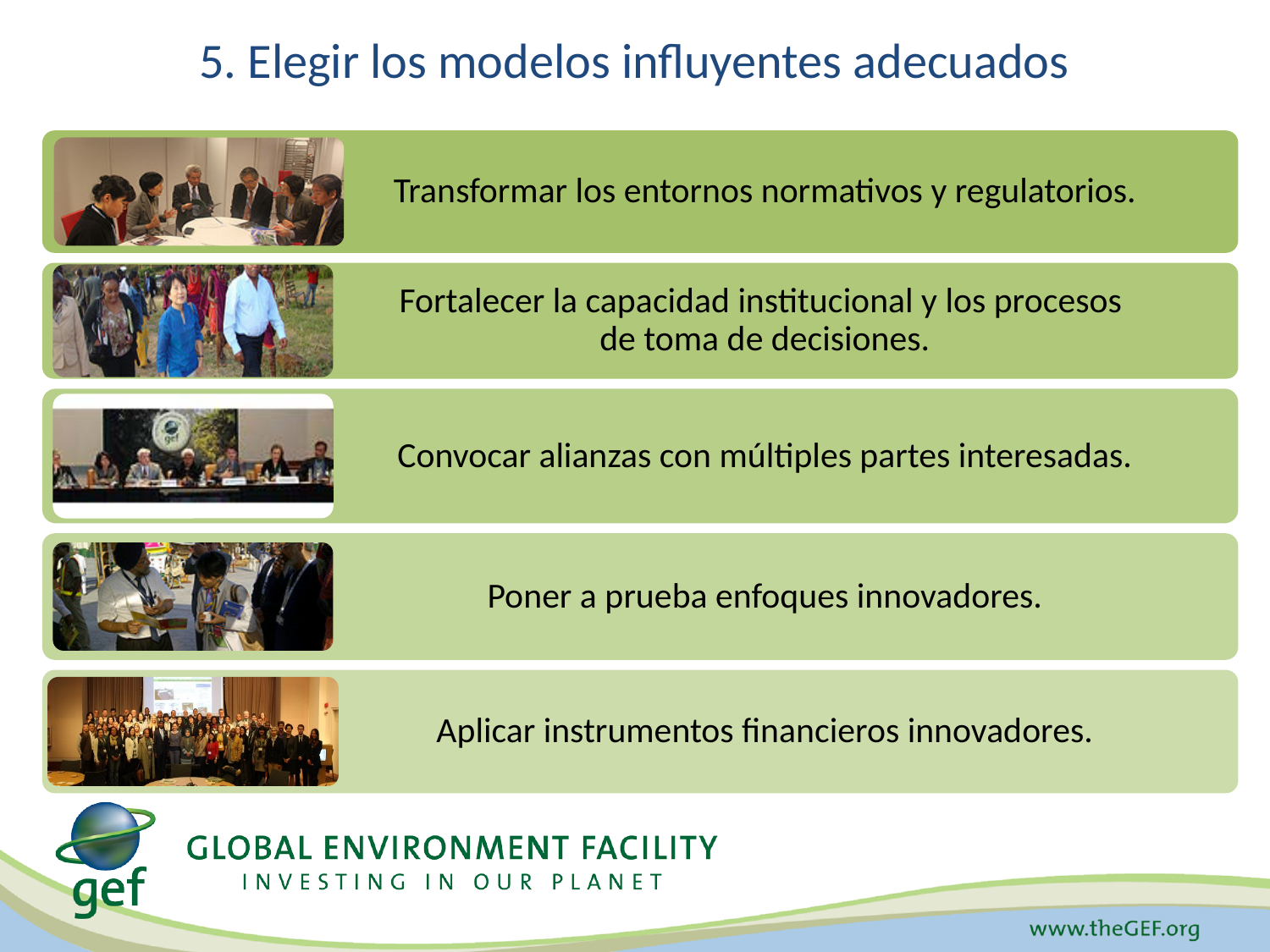

# 5. Elegir los modelos influyentes adecuados
Transformar los entornos normativos y regulatorios.
Fortalecer la capacidad institucional y los procesos
de toma de decisiones.
Convocar alianzas con múltiples partes interesadas.
Poner a prueba enfoques innovadores.
Aplicar instrumentos financieros innovadores.